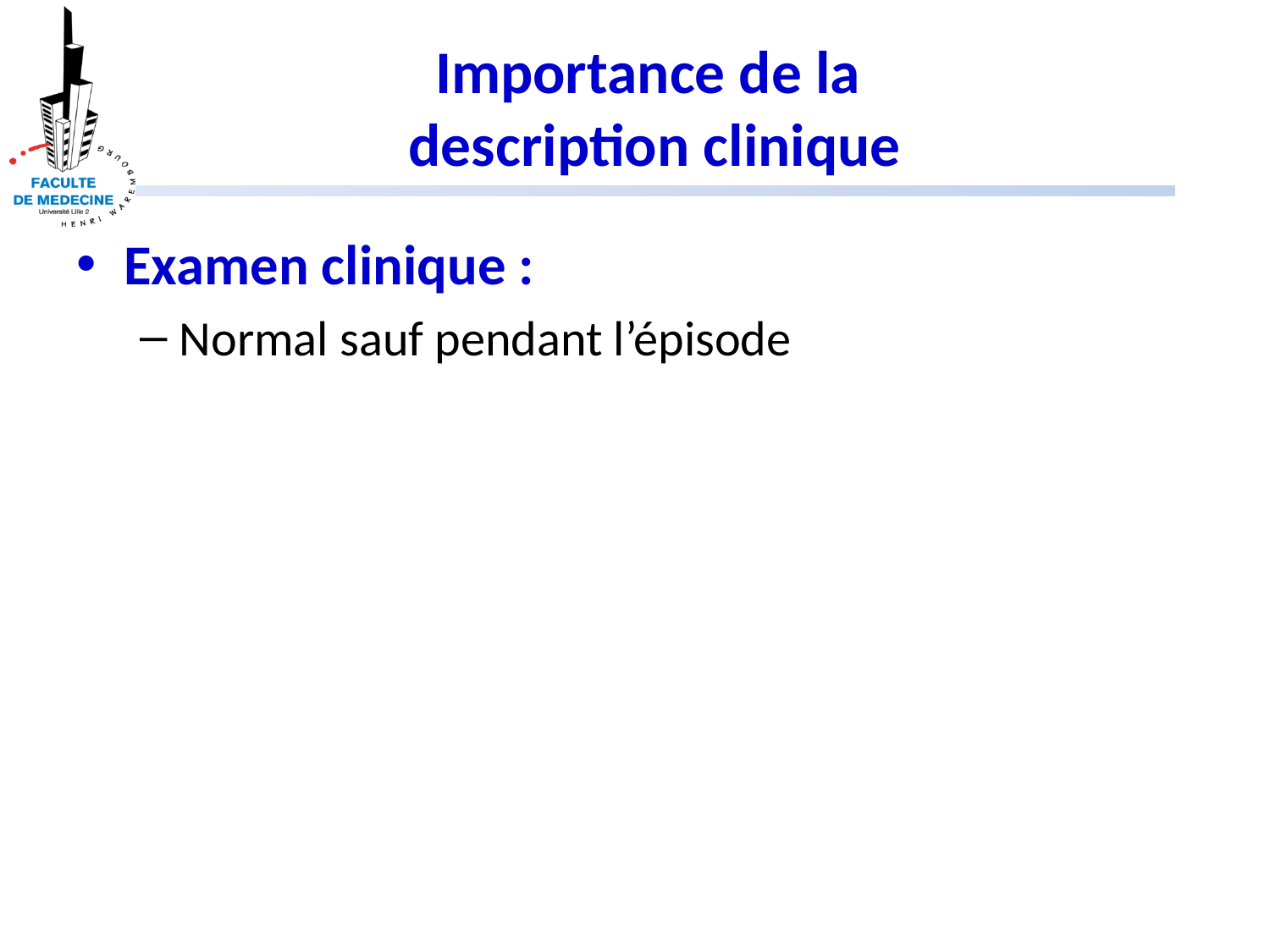

# Importance de la description clinique
Examen clinique :
Normal sauf pendant l’épisode